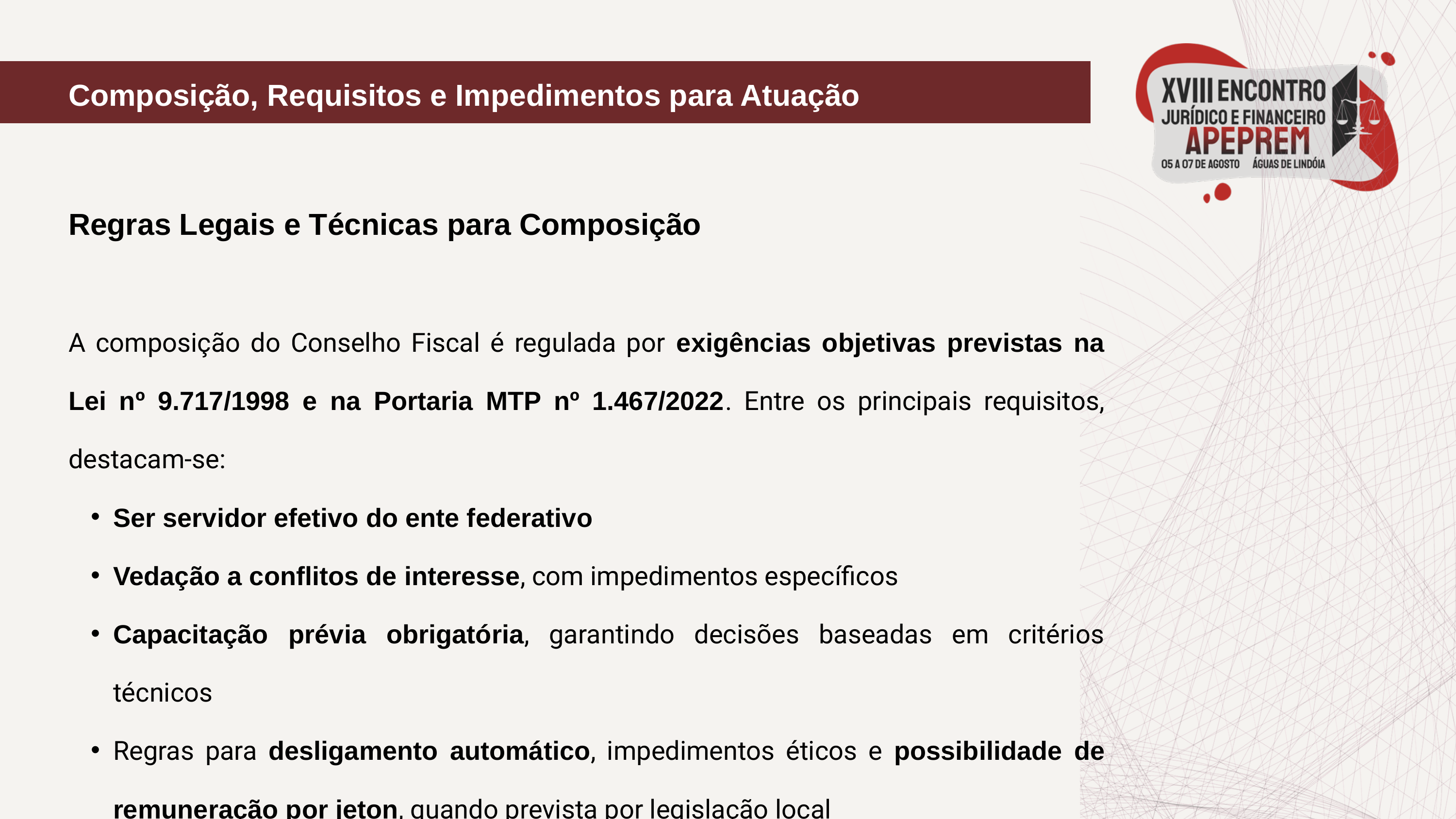

Composição, Requisitos e Impedimentos para Atuação
Regras Legais e Técnicas para Composição
A composição do Conselho Fiscal é regulada por exigências objetivas previstas na Lei nº 9.717/1998 e na Portaria MTP nº 1.467/2022. Entre os principais requisitos, destacam-se:
Ser servidor efetivo do ente federativo
Vedação a conflitos de interesse, com impedimentos específicos
Capacitação prévia obrigatória, garantindo decisões baseadas em critérios técnicos
Regras para desligamento automático, impedimentos éticos e possibilidade de remuneração por jeton, quando prevista por legislação local